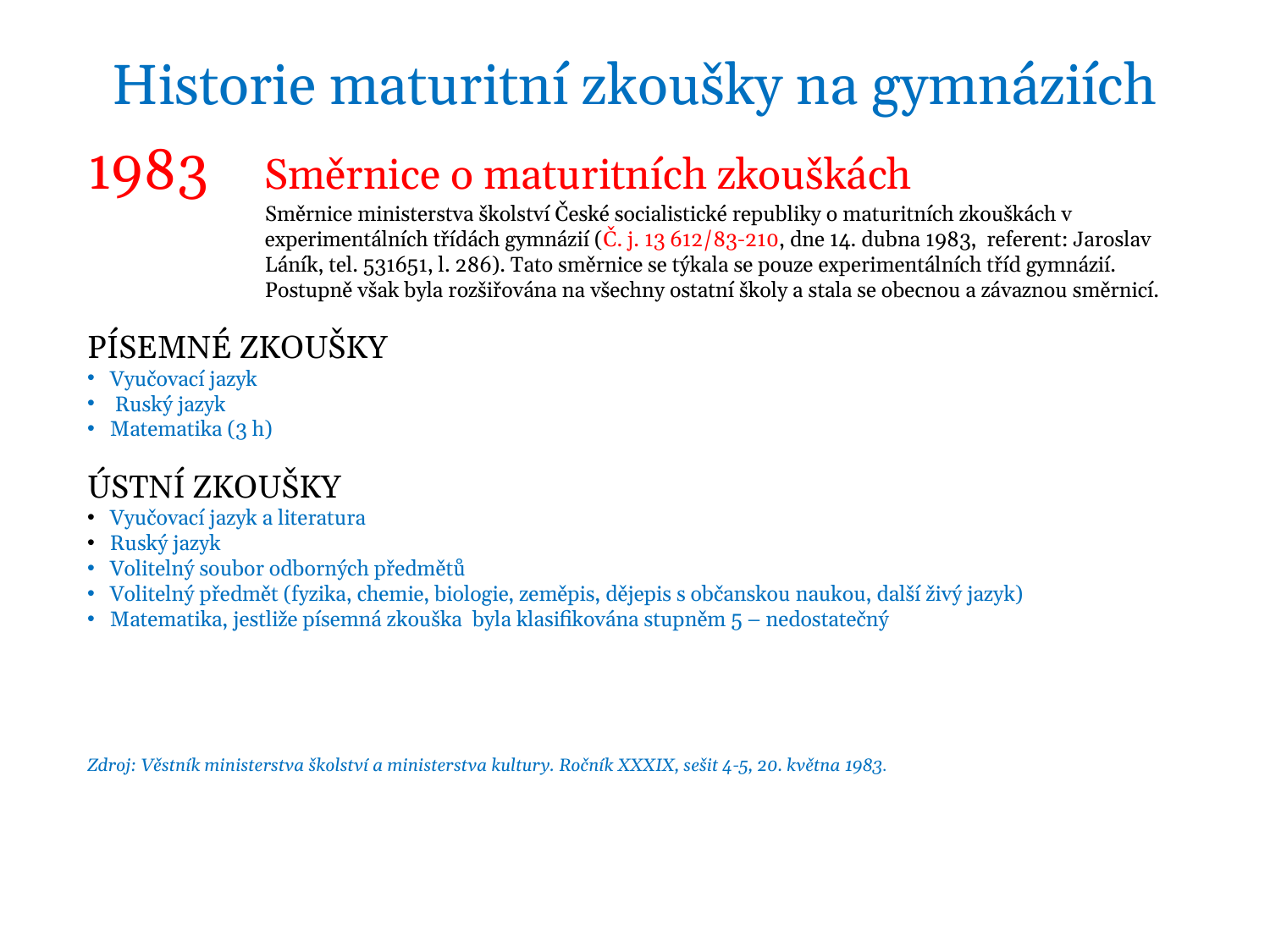

# Historie maturitní zkoušky na gymnáziích
1983	    Směrnice o maturitních zkouškách
	          Směrnice ministerstva školství České socialistické republiky o maturitních zkouškách v 	  	          experimentálních třídách gymnázií (Č. j. 13 612/83-210, dne 14. dubna 1983,  referent: Jaroslav 	          Láník, tel. 531651, l. 286). Tato směrnice se týkala se pouze experimentálních tříd gymnázií. 	          Postupně však byla rozšiřována na všechny ostatní školy a stala se obecnou a závaznou směrnicí.

PÍSEMNÉ ZKOUŠKY
   Vyučovací jazyk
    Ruský jazyk
   Matematika (3 h)

ÚSTNÍ ZKOUŠKY
   Vyučovací jazyk a literatura
   Ruský jazyk
   Volitelný soubor odborných předmětů
   Volitelný předmět (fyzika, chemie, biologie, zeměpis, dějepis s občanskou naukou, další živý jazyk)
   Matematika, jestliže písemná zkouška  byla klasifikována stupněm 5 – nedostatečný

Zdroj: Věstník ministerstva školství a ministerstva kultury. Ročník XXXIX, sešit 4-5, 20. května 1983.